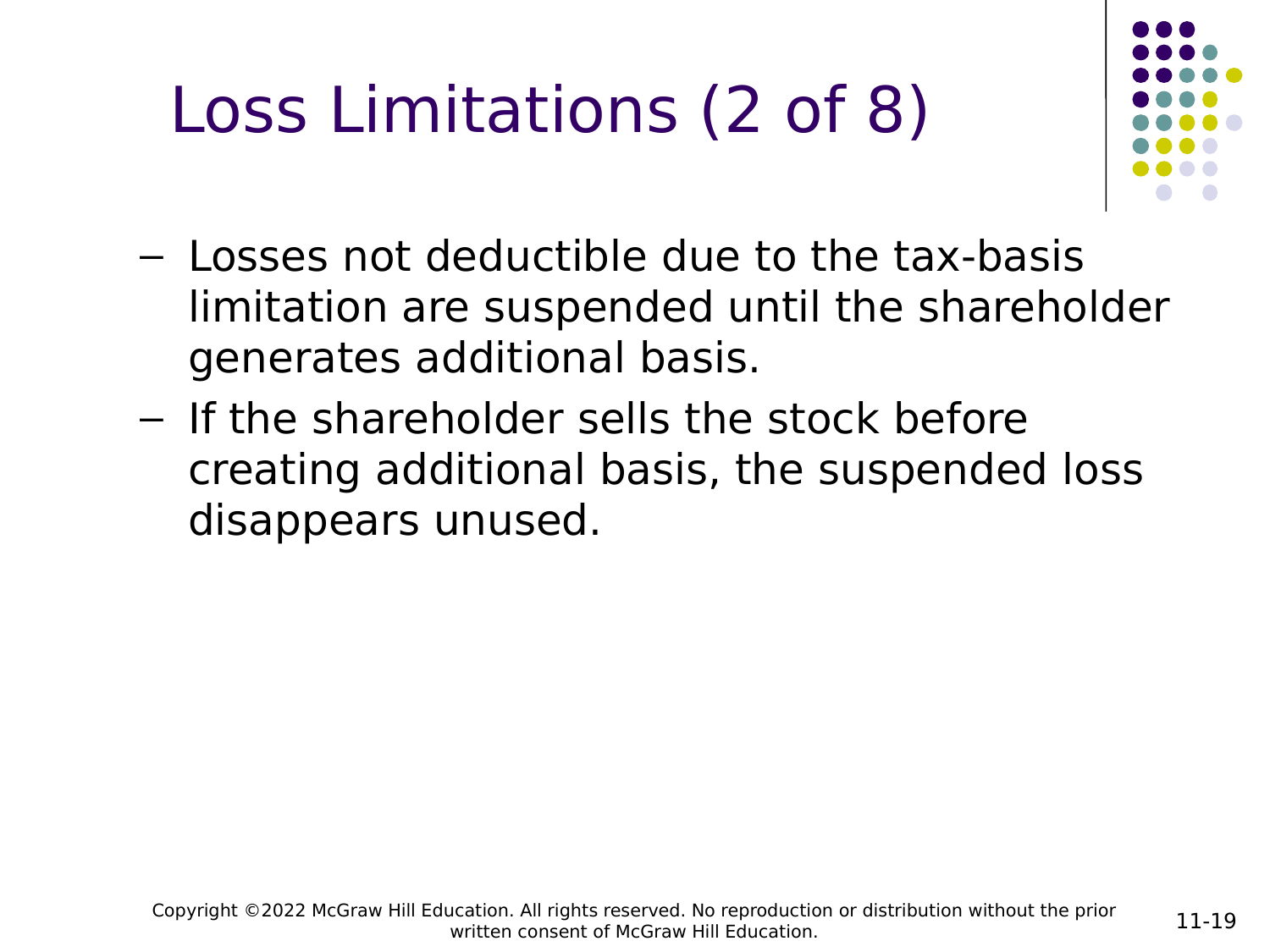

# Loss Limitations (2 of 8)
Losses not deductible due to the tax-basis limitation are suspended until the shareholder generates additional basis.
If the shareholder sells the stock before creating additional basis, the suspended loss disappears unused.